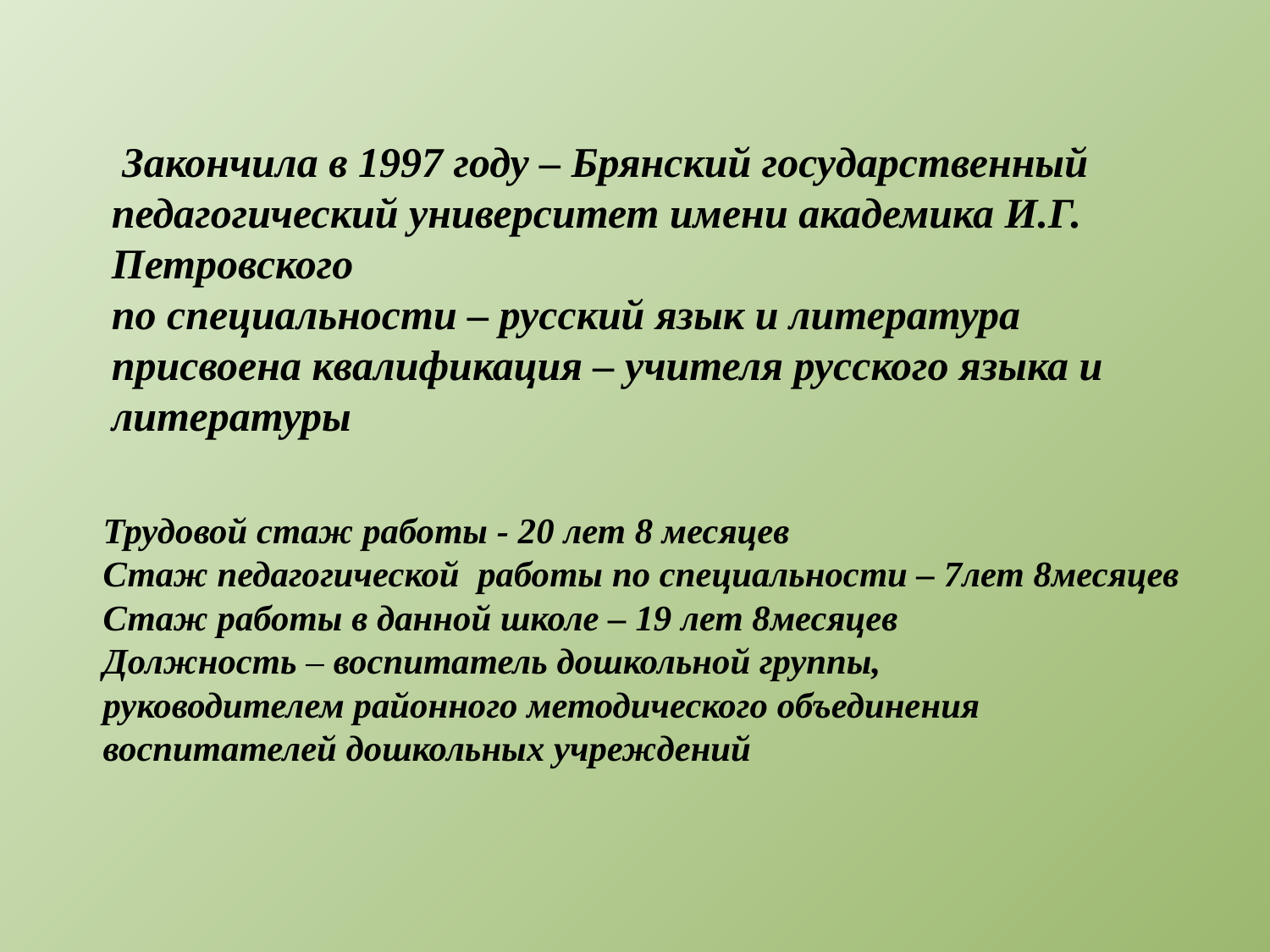

#
 Закончила в 1997 году – Брянский государственный педагогический университет имени академика И.Г. Петровского
по специальности – русский язык и литература
присвоена квалификация – учителя русского языка и литературы

Трудовой стаж работы - 20 лет 8 месяцев
Стаж педагогической  работы по специальности – 7лет 8месяцев
Стаж работы в данной школе – 19 лет 8месяцев
Должность – воспитатель дошкольной группы,
руководителем районного методического объединения воспитателей дошкольных учреждений